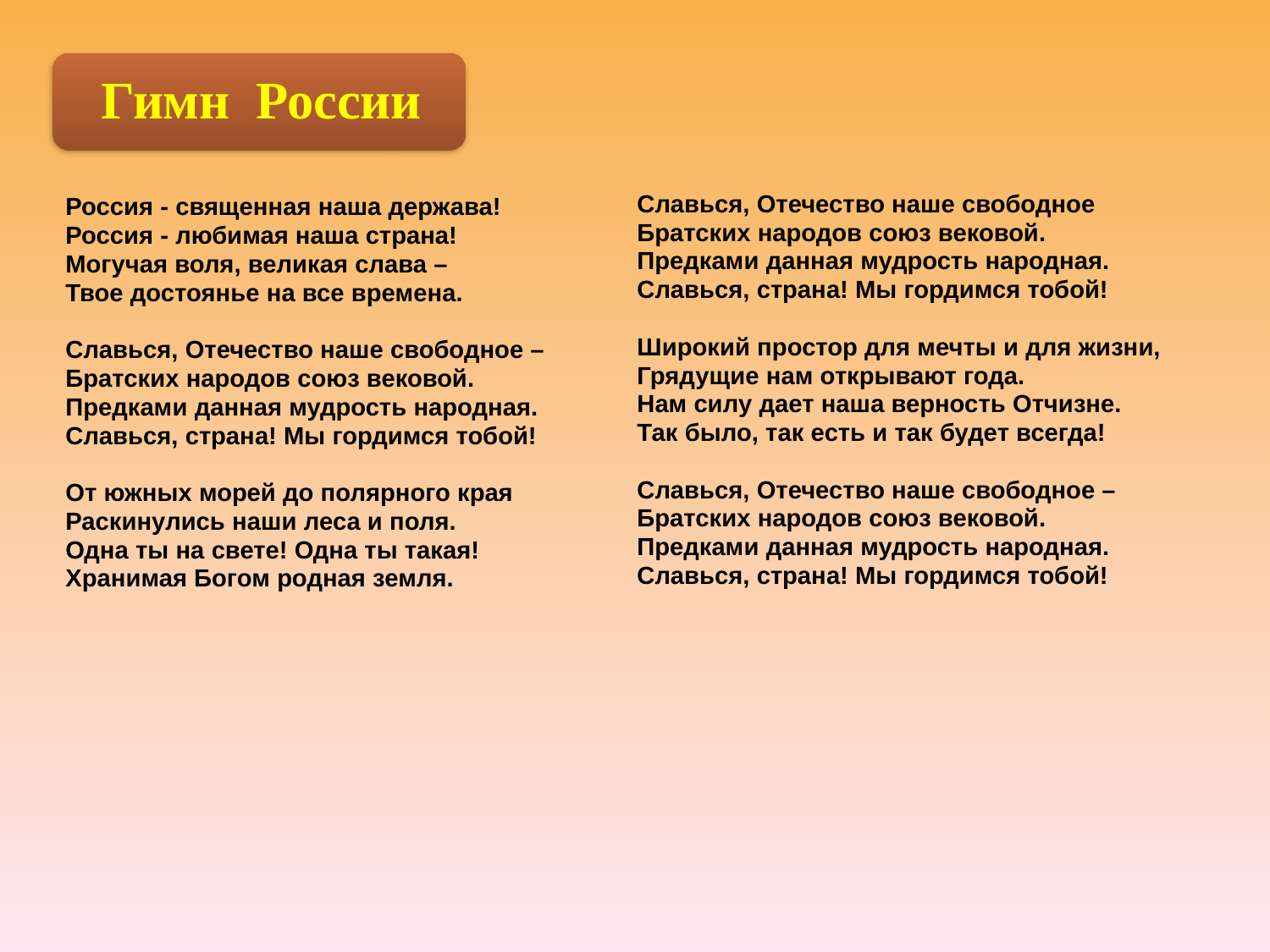

Гимн  России
Славься, Отечество наше свободное
Братских народов союз вековой.
Предками данная мудрость народная.
Славься, страна! Мы гордимся тобой!

Широкий простор для мечты и для жизни,
Грядущие нам открывают года.
Нам силу дает наша верность Отчизне.
Так было, так есть и так будет всегда!

Славься, Отечество наше свободное –
Братских народов союз вековой.
Предками данная мудрость народная.
Славься, страна! Мы гордимся тобой!
Россия - священная наша держава!
Россия - любимая наша страна!
Могучая воля, великая слава –
Твое достоянье на все времена.

Славься, Отечество наше свободное –
Братских народов союз вековой.
Предками данная мудрость народная.
Славься, страна! Мы гордимся тобой!

От южных морей до полярного края
Раскинулись наши леса и поля.
Одна ты на свете! Одна ты такая!
Хранимая Богом родная земля.